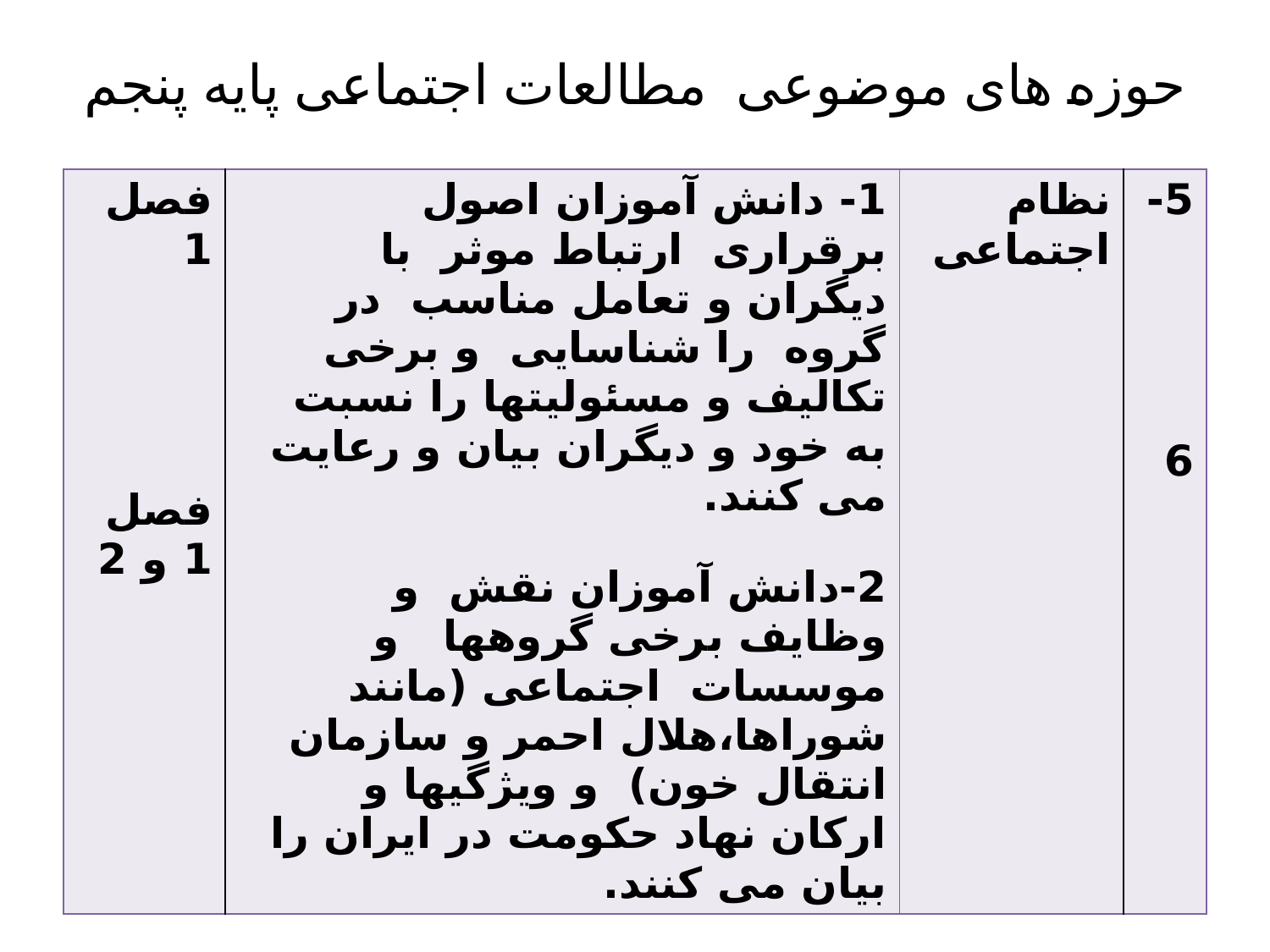

# حوزه های موضوعی  مطالعات اجتماعی پایه پنجم
| فصل 1 فصل 1 و 2 | 1- دانش آموزان اصول برقراری ارتباط موثر با دیگران و تعامل مناسب در گروه را شناسایی و برخی تکالیف و مسئولیتها را نسبت به خود و دیگران بیان و رعایت می کنند. 2-دانش آموزان نقش و وظایف برخی گروهها و موسسات اجتماعی (مانند شوراها،هلال احمر و سازمان انتقال خون) و ویژگیها و ارکان نهاد حکومت در ایران را بیان می کنند. | نظام اجتماعی | 5- 6 |
| --- | --- | --- | --- |